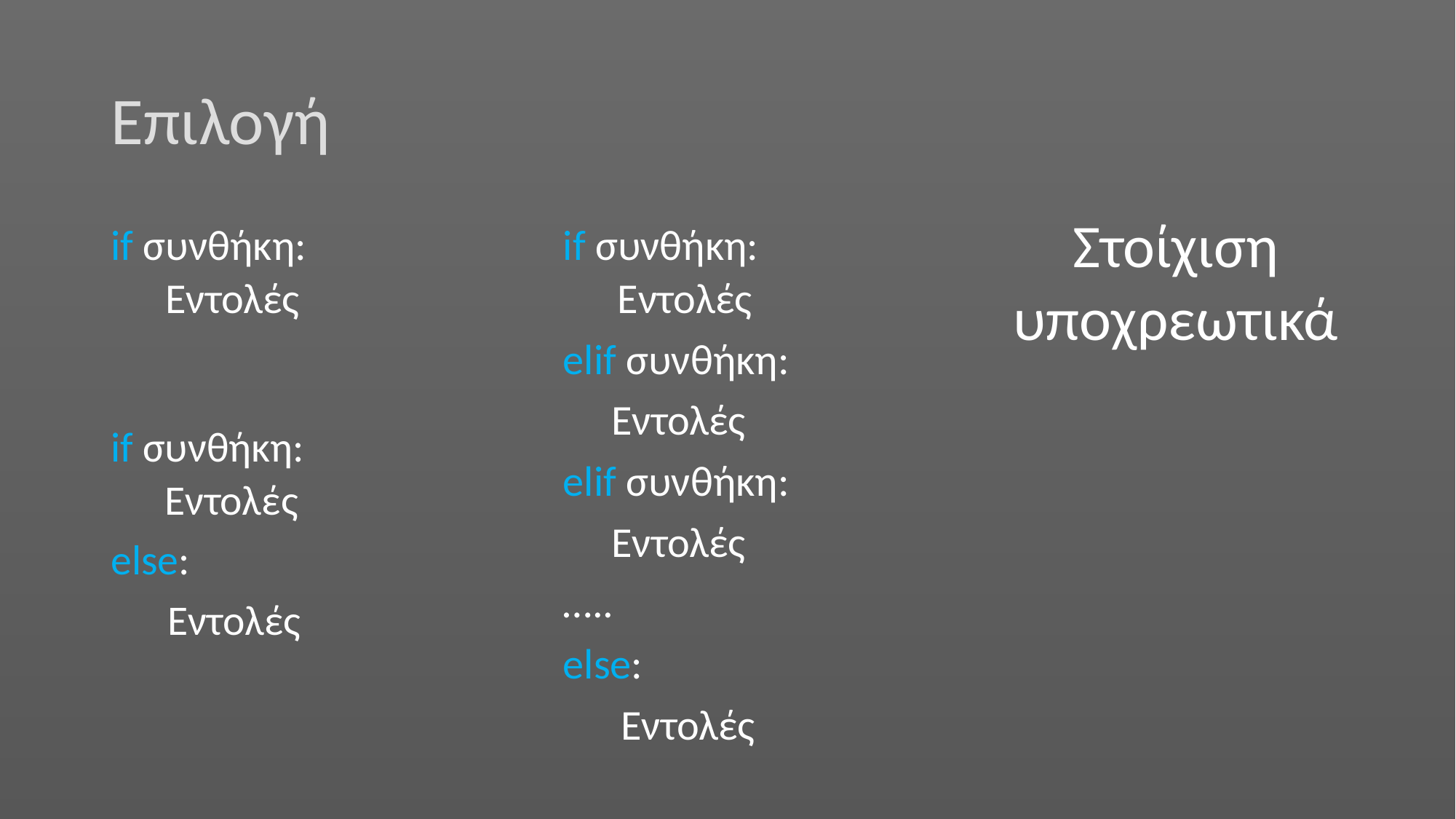

# Επιλογή
Στοίχιση υποχρεωτικά
if συνθήκη:
Εντολές

if συνθήκη:
Εντολές
elif συνθήκη:
     Εντολές
elif συνθήκη:
     Εντολές
…..
else:
      Εντολές

if συνθήκη:
Εντολές
else:
      Εντολές